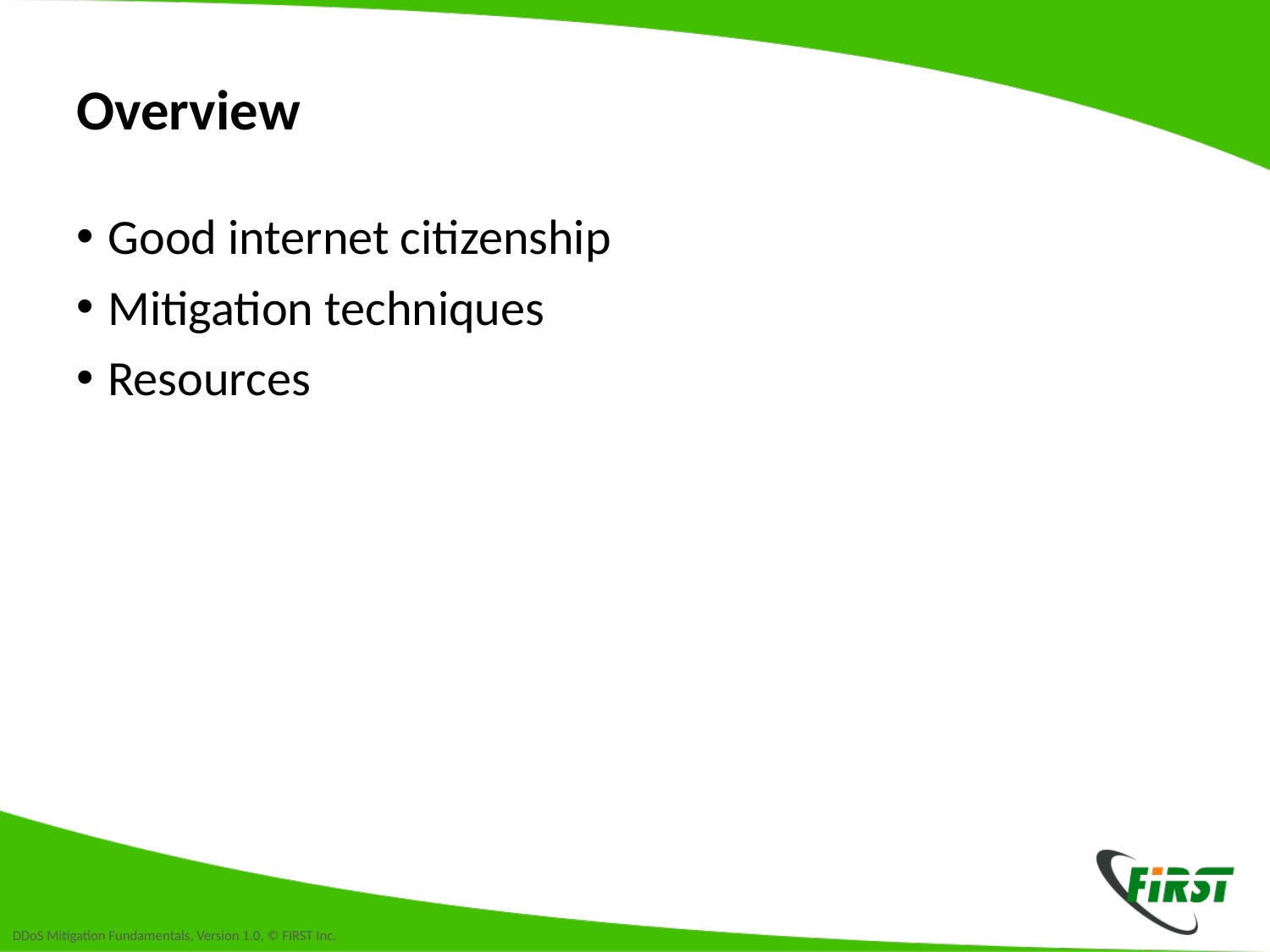

# Overview
Good internet citizenship
Mitigation techniques
Resources